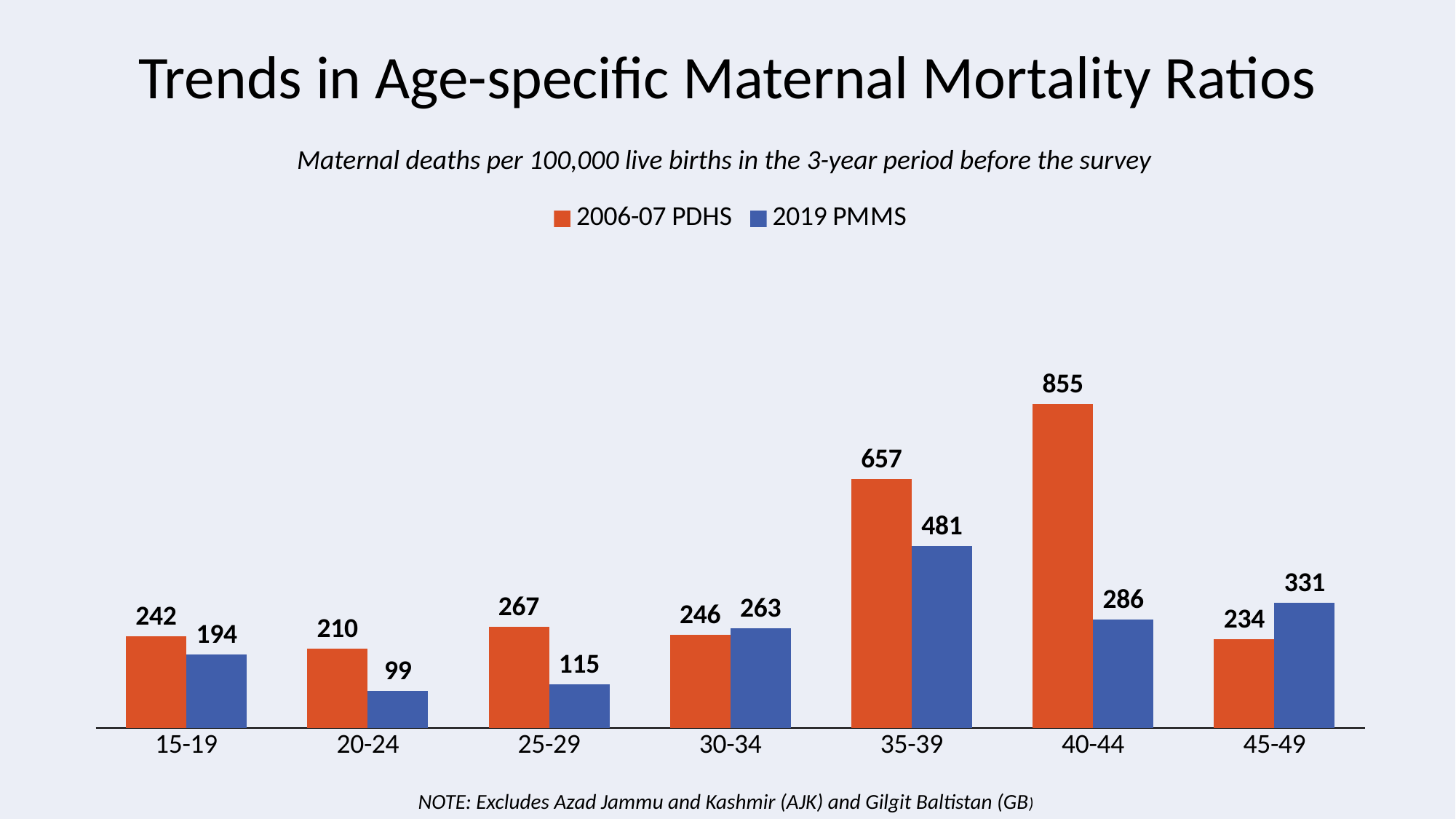

# Trends in Age-specific Maternal Mortality Ratios
Maternal deaths per 100,000 live births in the 3-year period before the survey

### Chart

| Category | 2006-07 PDHS | 2019 PMMS |
|---|---|---|
| 15-19 | 242.0 | 194.0 |
| 20-24 | 210.0 | 99.0 |
| 25-29 | 267.0 | 115.0 |
| 30-34 | 246.0 | 263.0 |
| 35-39 | 657.0 | 481.0 |
| 40-44 | 855.0 | 286.0 |
| 45-49 | 234.0 | 331.0 |
NOTE: Excludes Azad Jammu and Kashmir (AJK) and Gilgit Baltistan (GB)